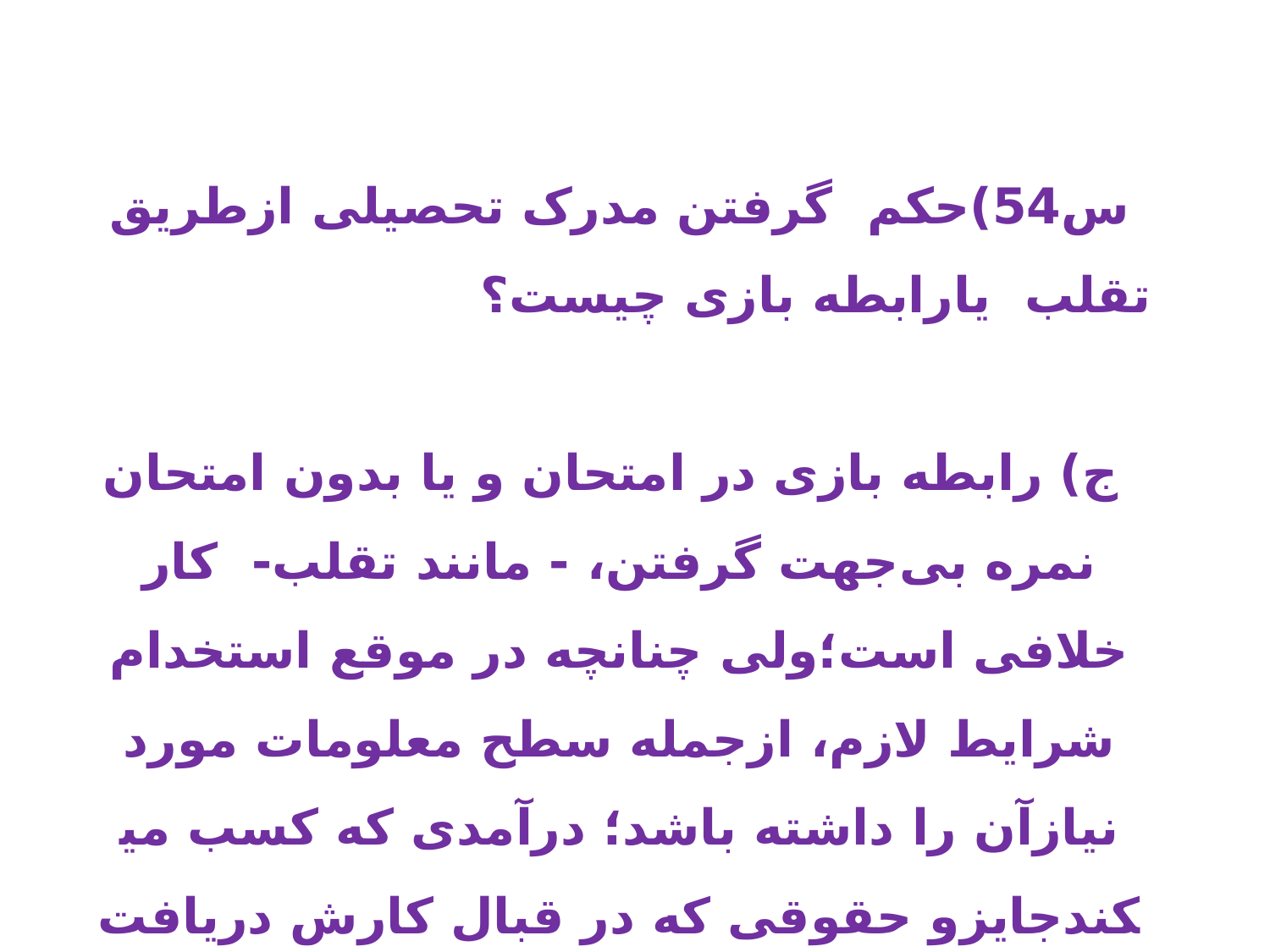

. (اجوبه،س1397.)
س54)حکم  گرفتن مدرک تحصیلی ازطریق تقلب  یارابطه بازی چیست؟
 ج) رابطه بازی در امتحان و یا بدون امتحان نمره بی‌­جهت گرفتن، - مانند تقلب-  کار خلافی است؛ولی چنانچه در موقع استخدام شرایط لازم، ازجمله سطح معلومات مورد نیازآن را داشته باشد؛ درآمدی که کسب می­کندجایزو حقوقی که در قبال کارش دریافت می­کند حلال است.